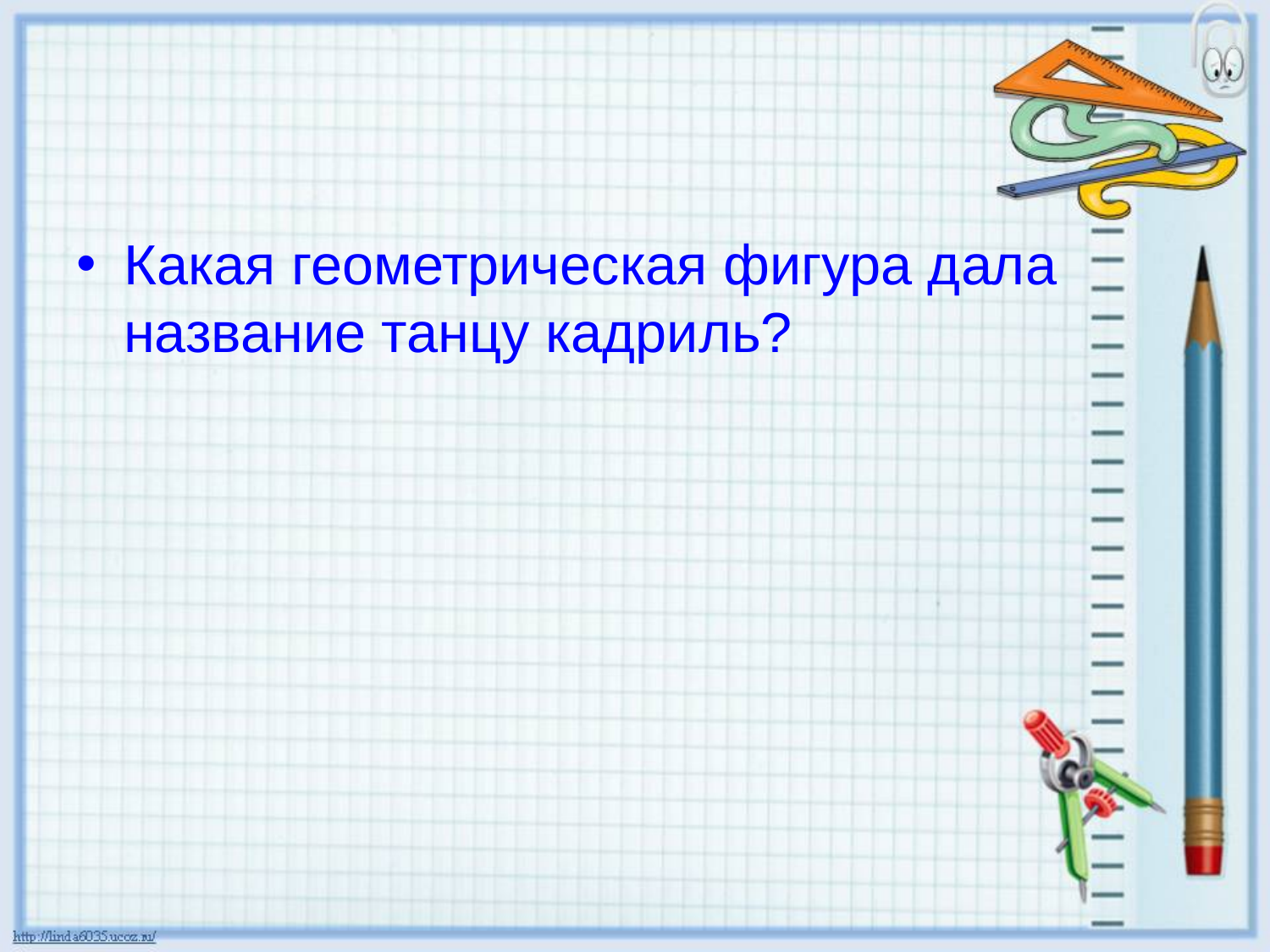

Какая геометрическая фигура дала название танцу кадриль?